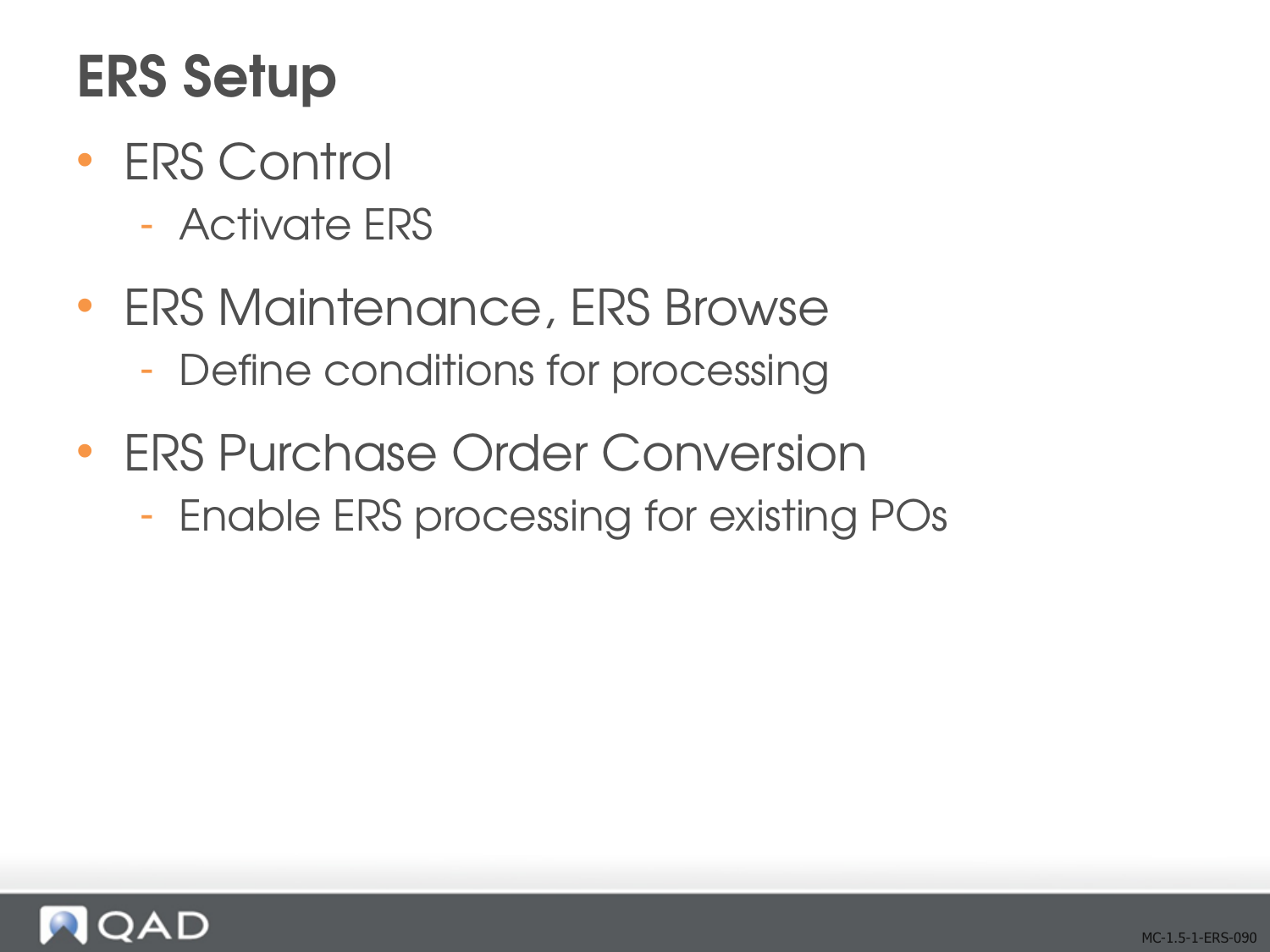

# ERS Setup
ERS Control
Activate ERS
ERS Maintenance, ERS Browse
Define conditions for processing
ERS Purchase Order Conversion
Enable ERS processing for existing POs
MC-1.5-1-ERS-090